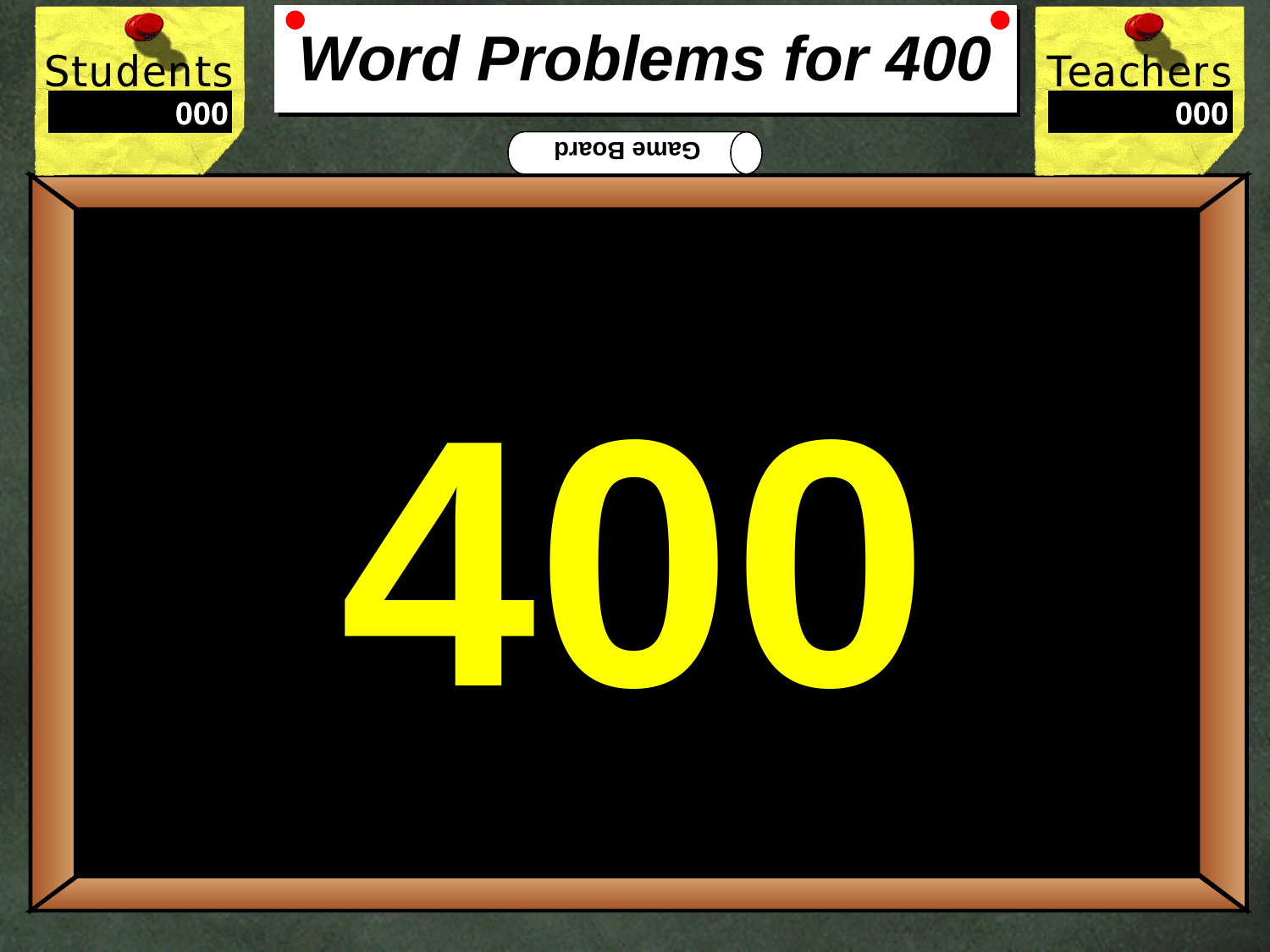

# Word Problems for 400
400
Jan has 3 hundreds, 7 tens and 9 ones. Kim gives her 2 more tens. What number does Jan have?